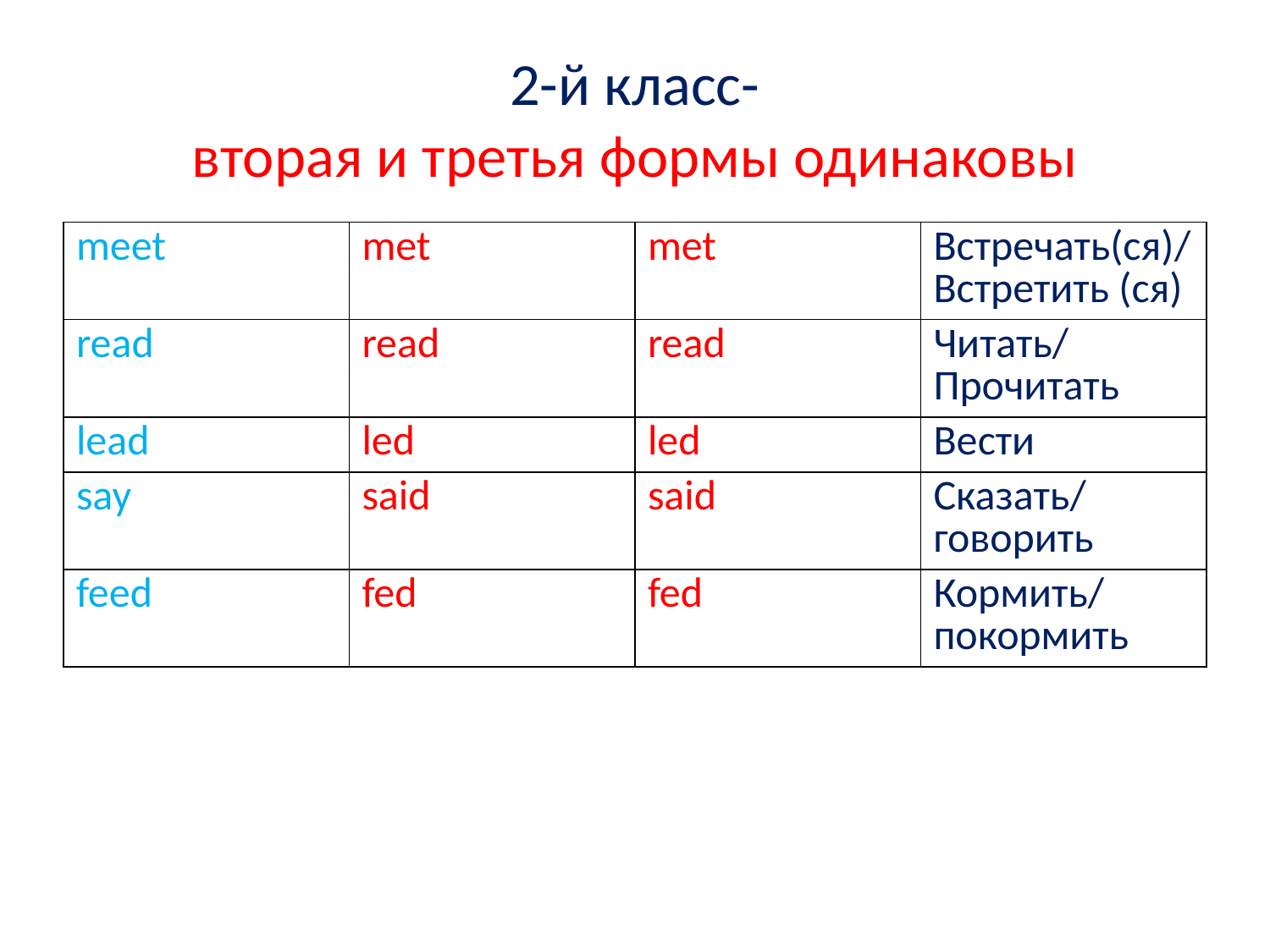

# 2-й класс- вторая и третья формы одинаковы
| meet | met | met | Встречать(ся)/ Встретить (ся) |
| --- | --- | --- | --- |
| read | read | read | Читать/ Прочитать |
| lead | led | led | Вести |
| say | said | said | Сказать/ говорить |
| feed | fed | fed | Кормить/ покормить |